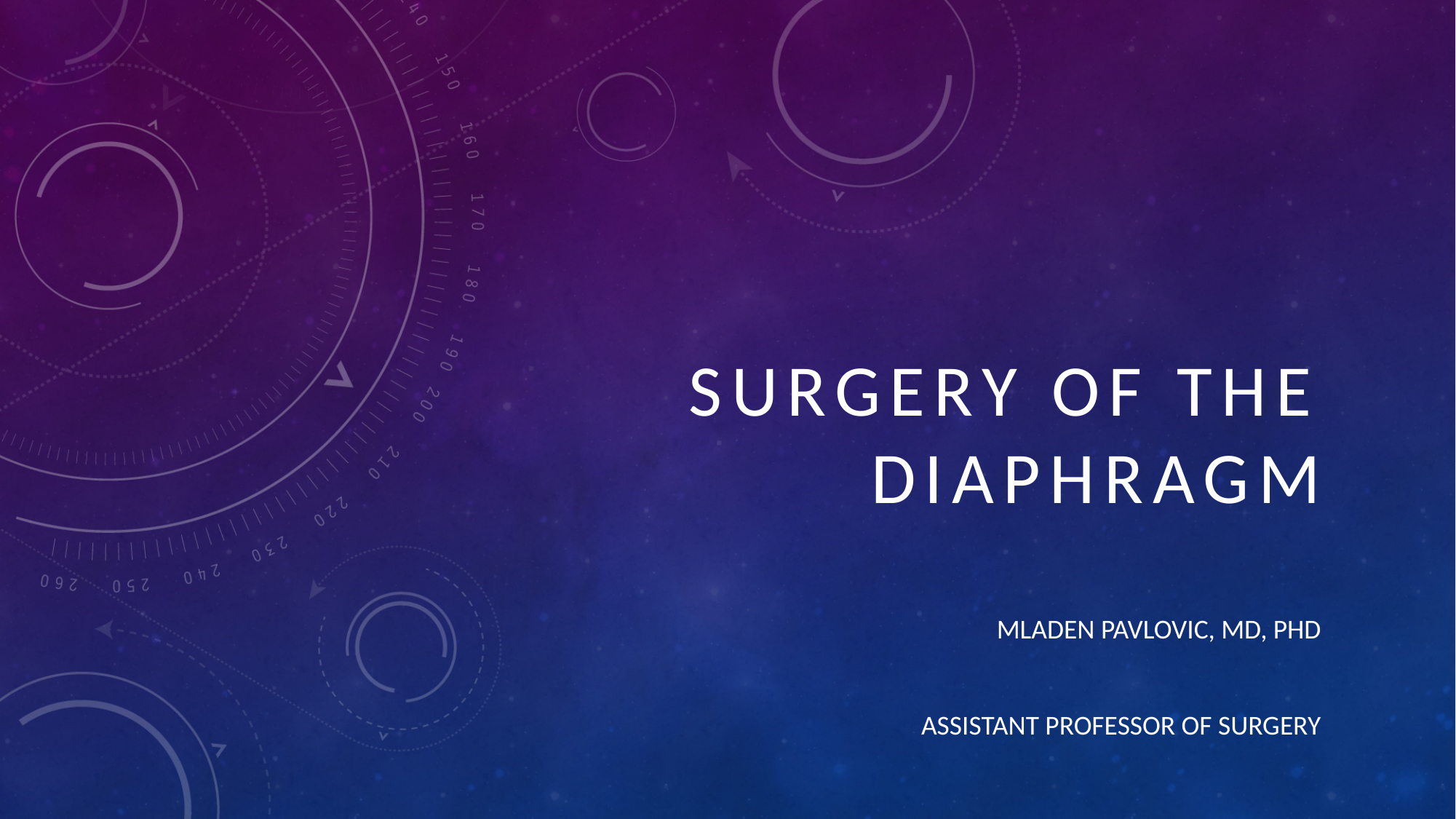

# Surgery of the diaphragm
Mladen pavlovic, md, pHd

Assistant professor of surgery